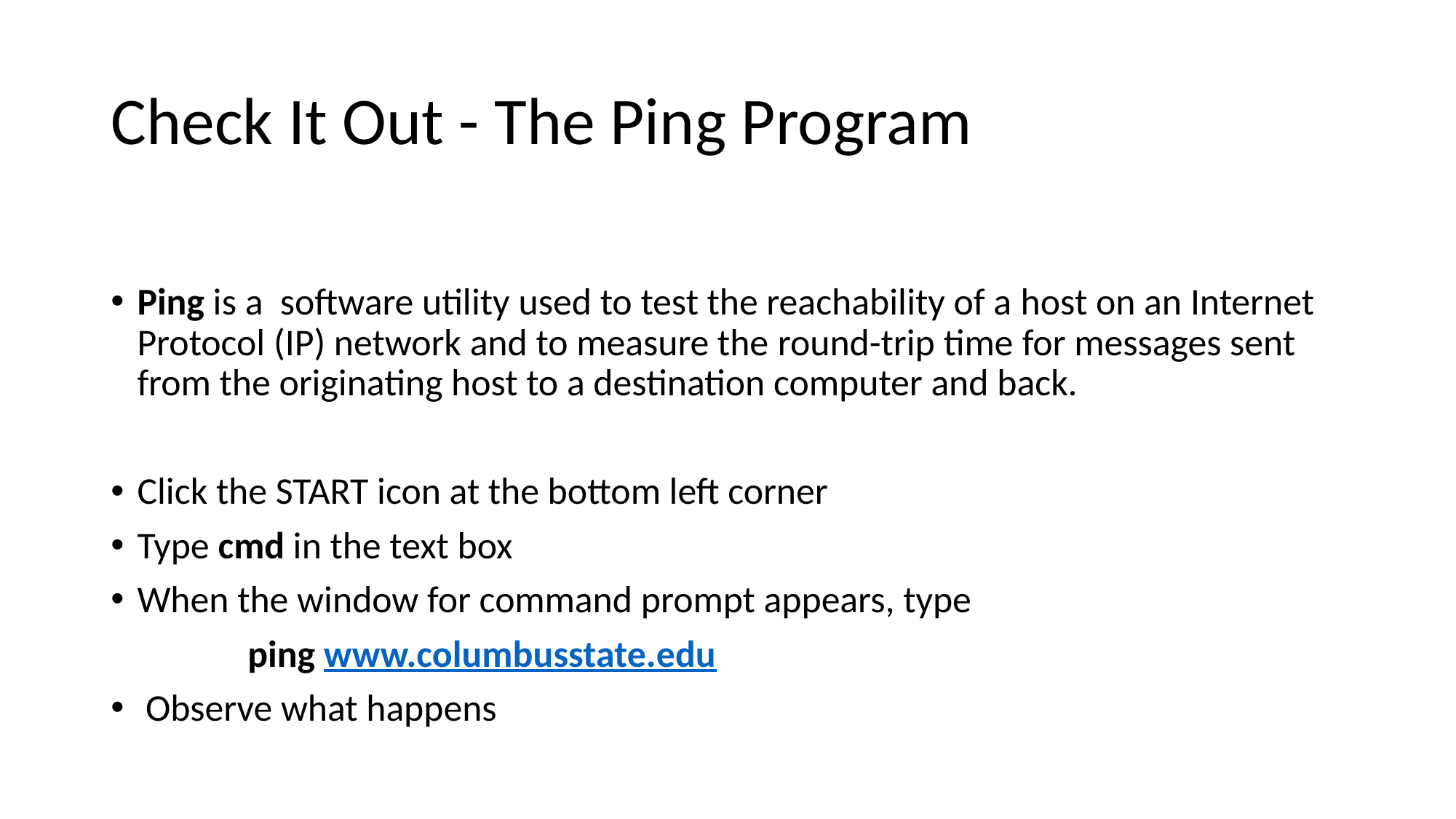

# Check It Out - The Ping Program

Ping is a  software utility used to test the reachability of a host on an Internet Protocol (IP) network and to measure the round-trip time for messages sent from the originating host to a destination computer and back.

Click the START icon at the bottom left corner
Type cmd in the text box
When the window for command prompt appears, type
                ping www.columbusstate.edu
 Observe what happens